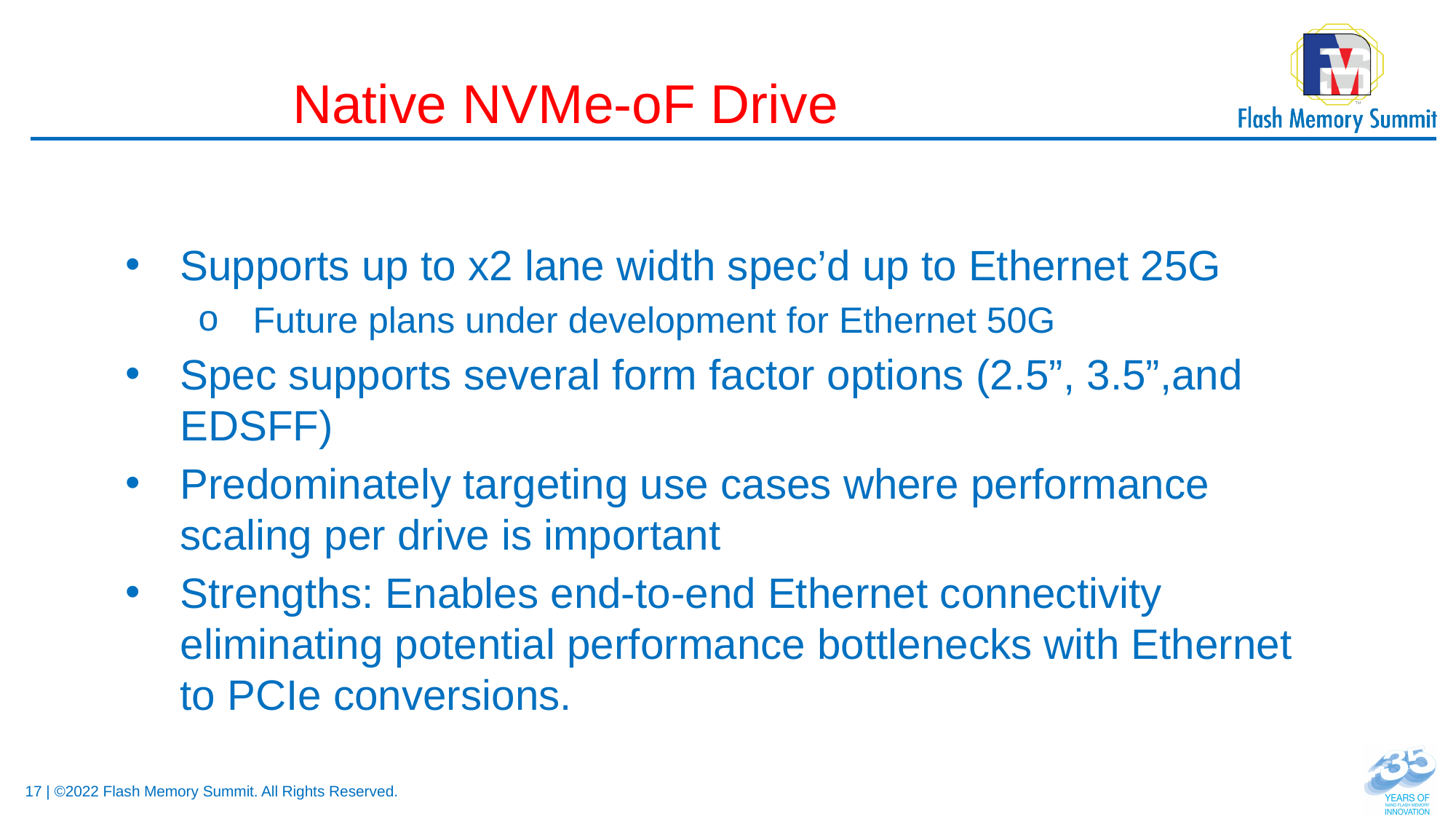

# Native NVMe-oF Drive
Supports up to x2 lane width spec’d up to Ethernet 25G
Future plans under development for Ethernet 50G
Spec supports several form factor options (2.5”, 3.5”,and  EDSFF)
Predominately targeting use cases where performance scaling per drive is important
Strengths: Enables end-to-end Ethernet connectivity eliminating potential performance bottlenecks with Ethernet to PCIe conversions.